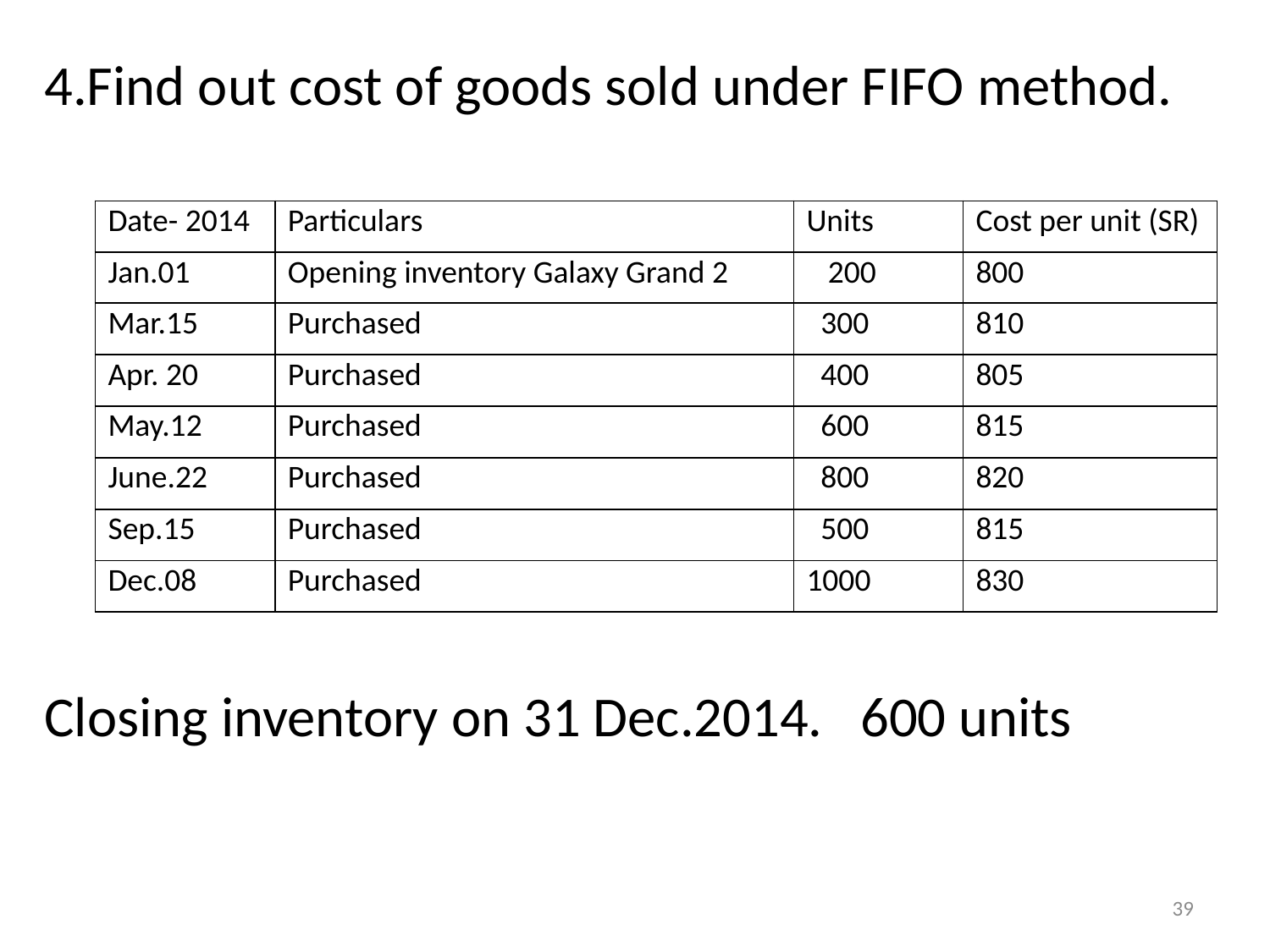

4.Find out cost of goods sold under FIFO method.

Closing inventory on 31 Dec.2014.   600 units
| Date- 2014 | Particulars | Units | Cost per unit (SR) |
| --- | --- | --- | --- |
| Jan.01 | Opening inventory Galaxy Grand 2 | 200 | 800 |
| Mar.15 | Purchased | 300 | 810 |
| Apr. 20 | Purchased | 400 | 805 |
| May.12 | Purchased | 600 | 815 |
| June.22 | Purchased | 800 | 820 |
| Sep.15 | Purchased | 500 | 815 |
| Dec.08 | Purchased | 1000 | 830 |
39